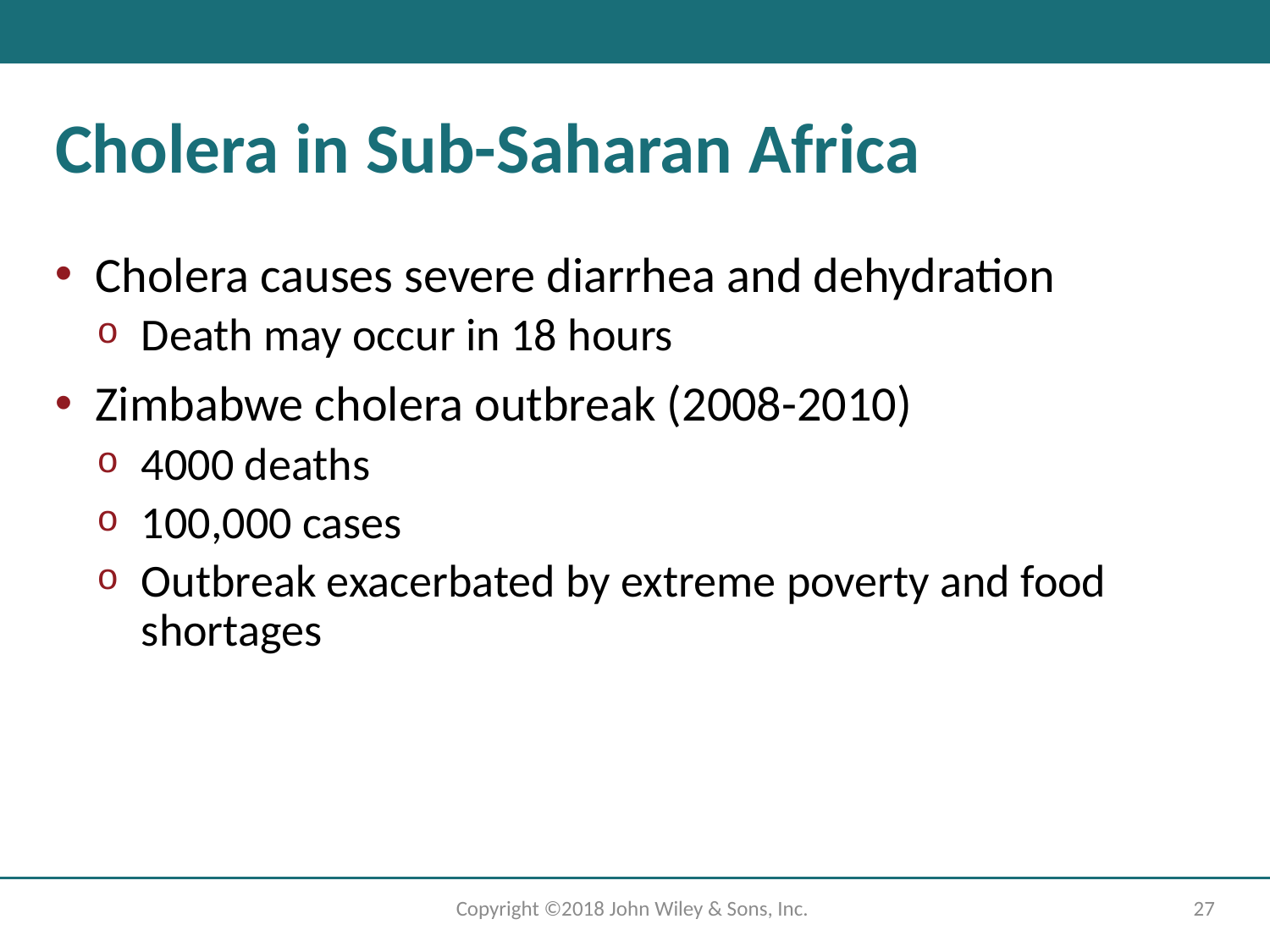

# Cholera in Sub-Saharan Africa
Cholera causes severe diarrhea and dehydration
Death may occur in 18 hours
Zimbabwe cholera outbreak (2008-2010)
4000 deaths
100,000 cases
Outbreak exacerbated by extreme poverty and food shortages
Copyright ©2018 John Wiley & Sons, Inc.
27